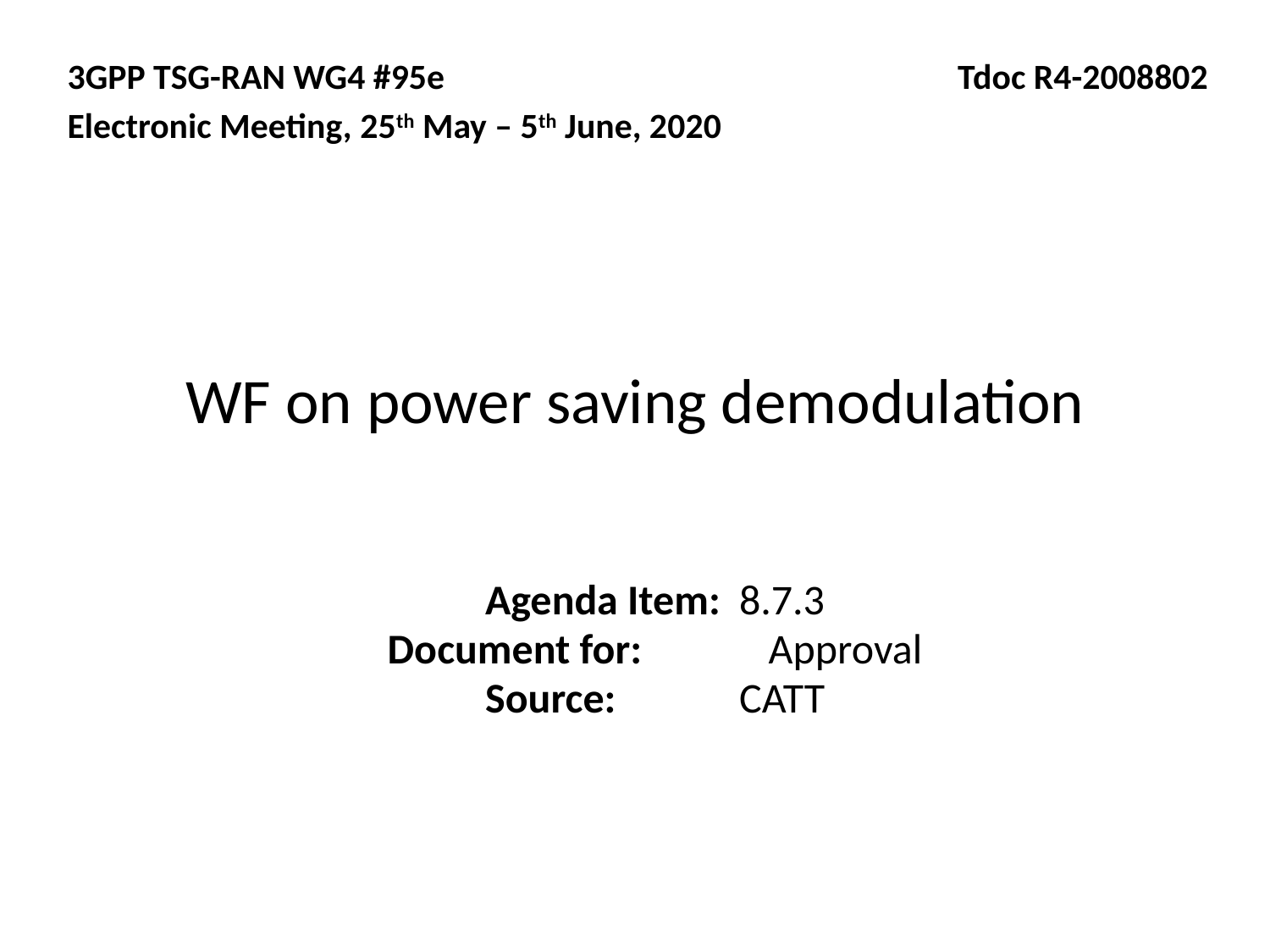

3GPP TSG-RAN WG4 #95e				                Tdoc R4-2008802
Electronic Meeting, 25th May – 5th June, 2020
# WF on power saving demodulation
Agenda Item:	8.7.3
Document for:	Approval
Source: 	CATT